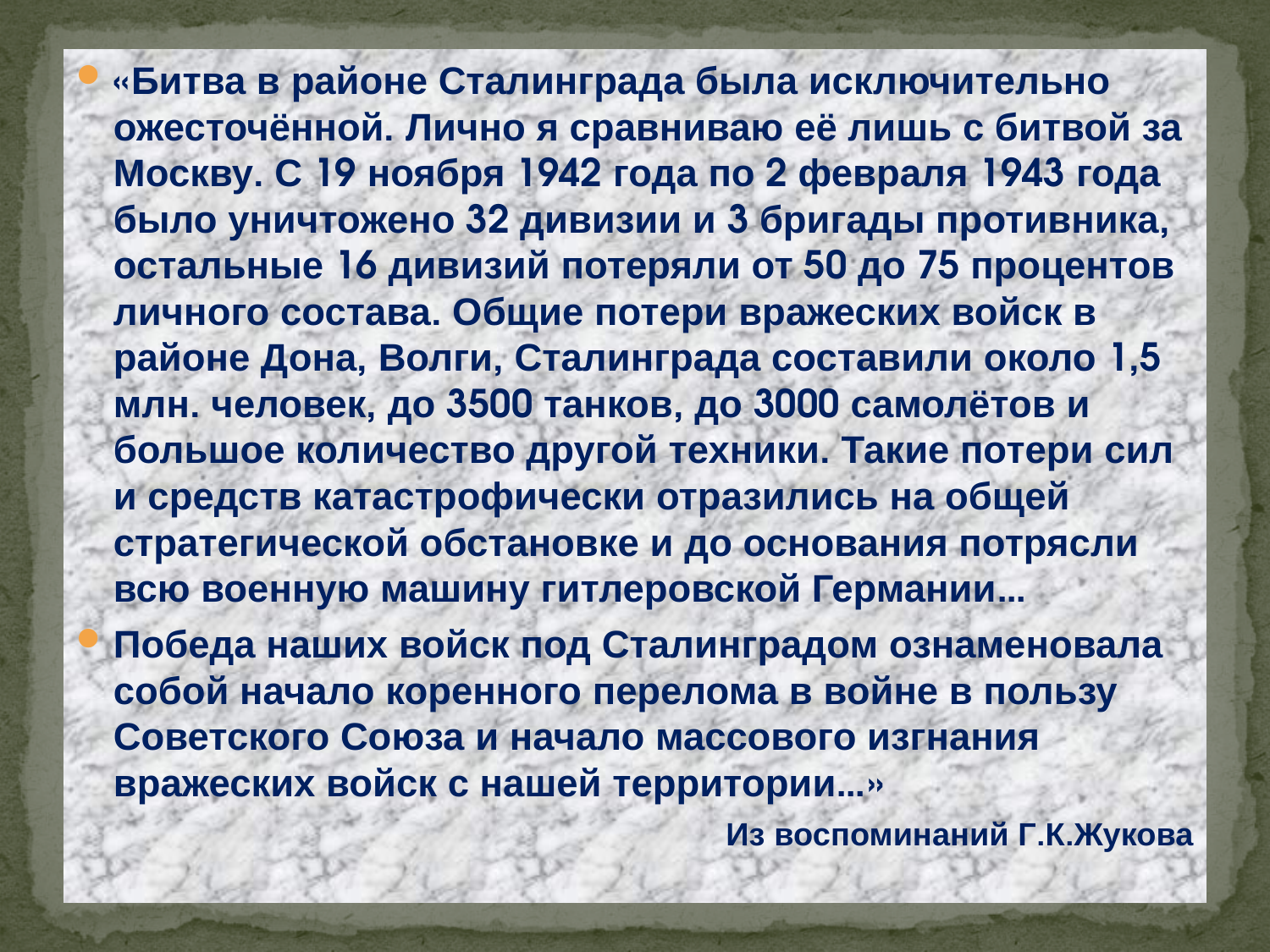

#
«Битва в районе Сталинграда была исключительно ожесточённой. Лично я сравниваю её лишь с битвой за Москву. С 19 ноября 1942 года по 2 февраля 1943 года было уничтожено 32 дивизии и 3 бригады противника, остальные 16 дивизий потеряли от 50 до 75 процентов личного состава. Общие потери вражеских войск в районе Дона, Волги, Сталинграда составили около 1,5 млн. человек, до 3500 танков, до 3000 самолётов и большое количество другой техники. Такие потери сил и средств катастрофически отразились на общей стратегической обстановке и до основания потрясли всю военную машину гитлеровской Германии…
Победа наших войск под Сталинградом ознаменовала собой начало коренного перелома в войне в пользу Советского Союза и начало массового изгнания вражеских войск с нашей территории…»
Из воспоминаний Г.К.Жукова